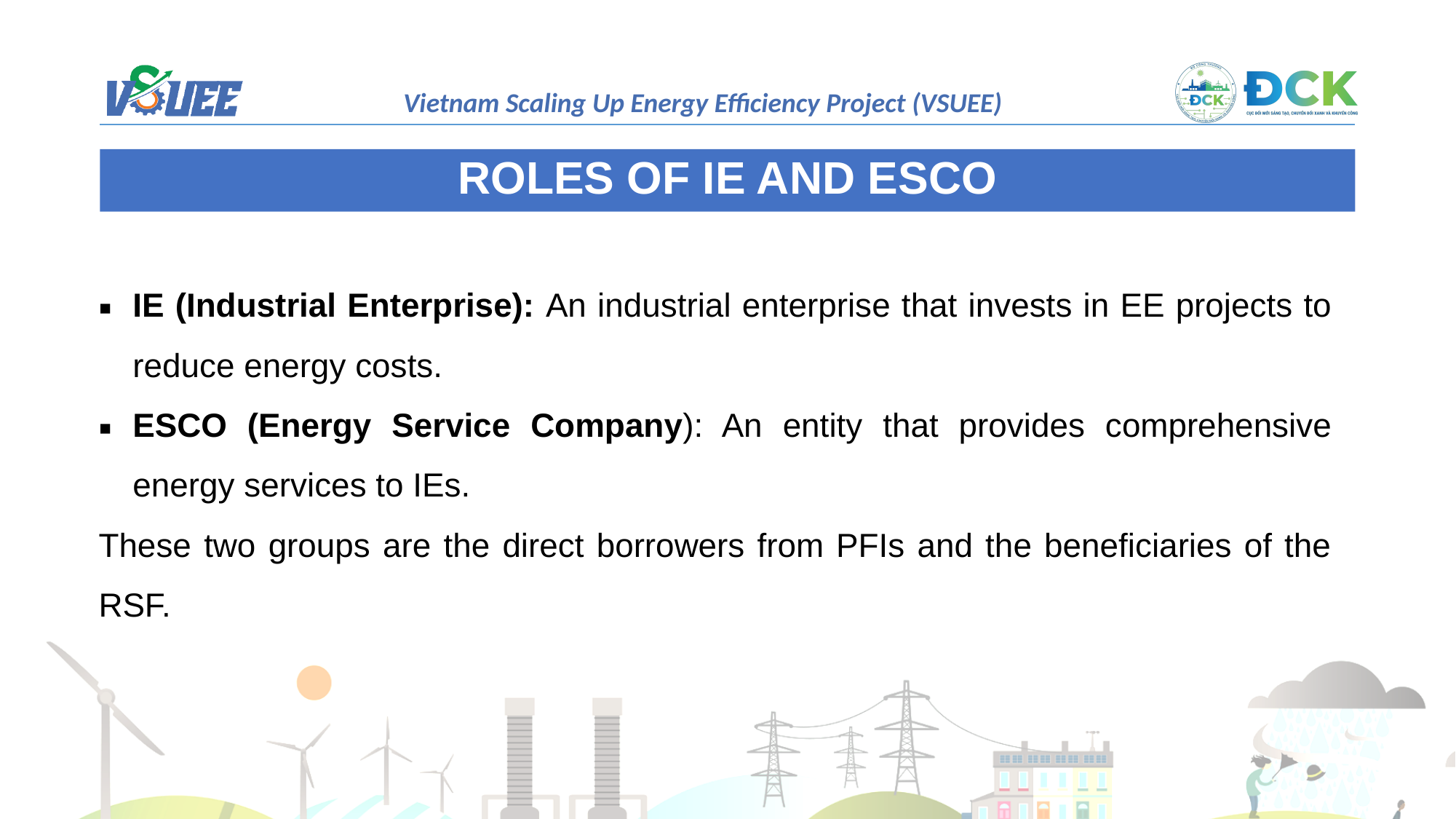

ROLES OF IE AND ESCO
IE (Industrial Enterprise): An industrial enterprise that invests in EE projects to reduce energy costs.
ESCO (Energy Service Company): An entity that provides comprehensive energy services to IEs.
These two groups are the direct borrowers from PFIs and the beneficiaries of the RSF.